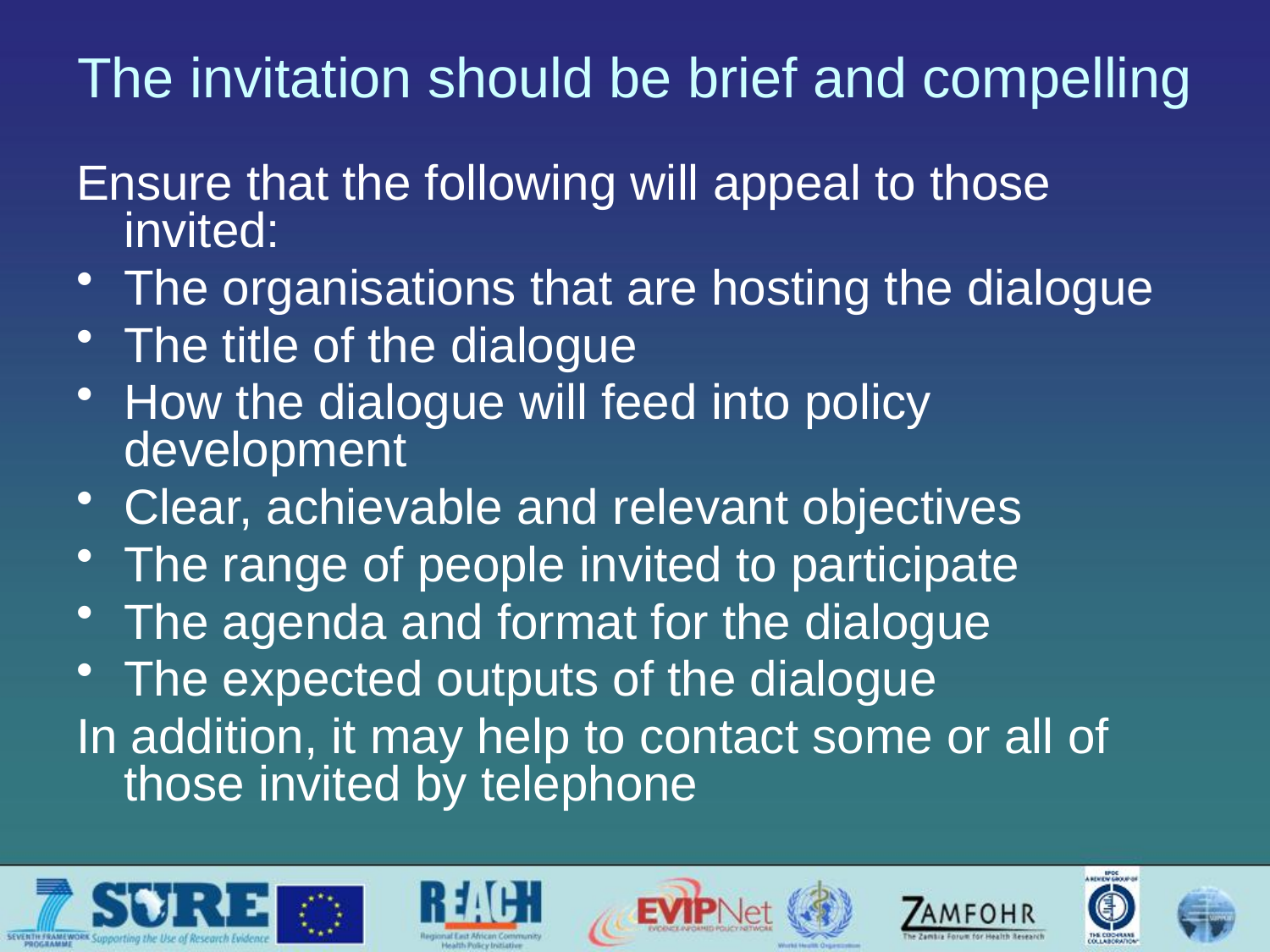

# The invitation should be brief and compelling
Ensure that the following will appeal to those invited:
The organisations that are hosting the dialogue
The title of the dialogue
How the dialogue will feed into policy development
Clear, achievable and relevant objectives
The range of people invited to participate
The agenda and format for the dialogue
The expected outputs of the dialogue
In addition, it may help to contact some or all of those invited by telephone